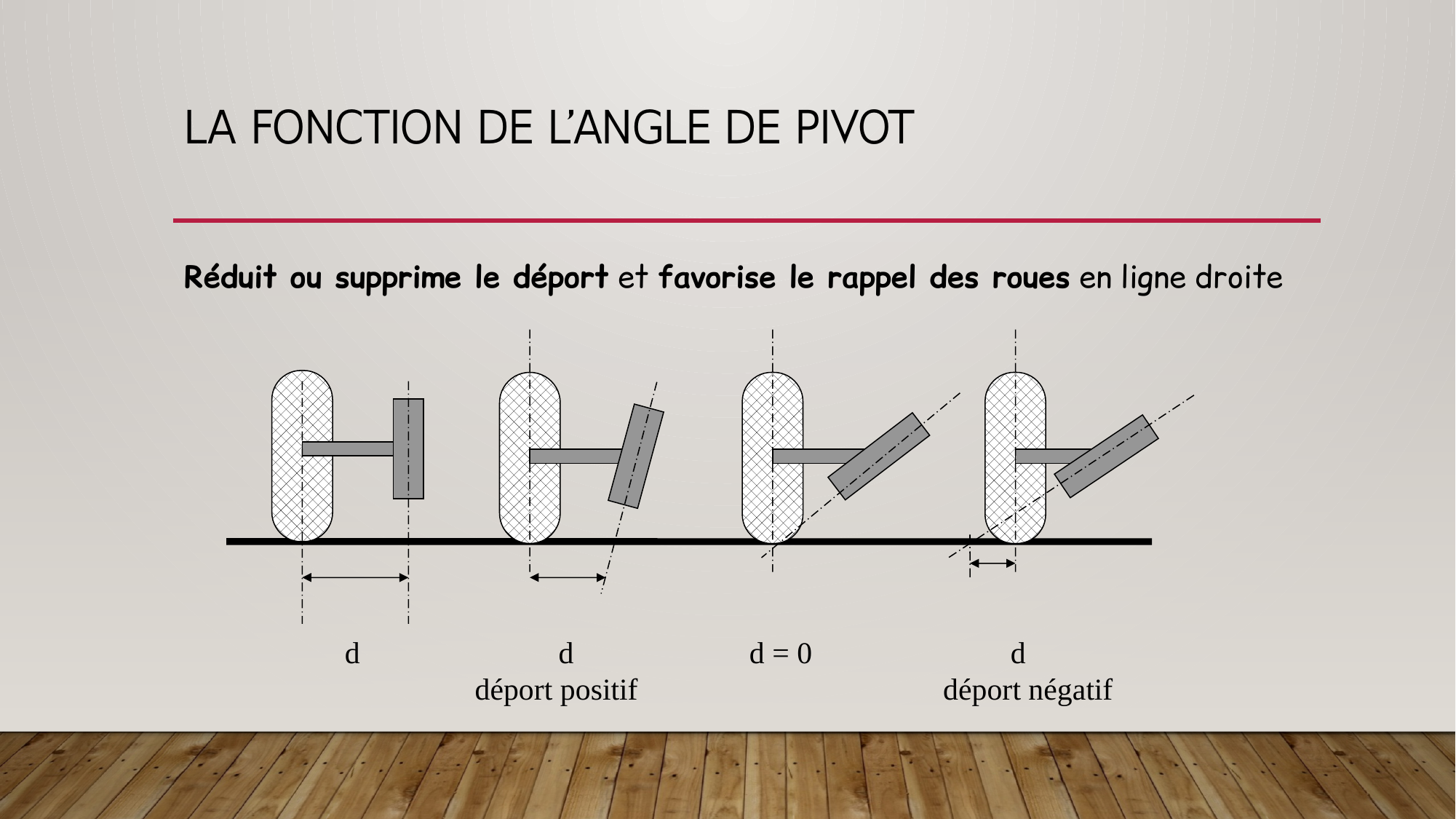

# LA fonction de l’angle de pivot
Réduit ou supprime le déport et favorise le rappel des roues en ligne droite

               d                          d                       d = 0                          d
                                déport positif                                        déport négatif